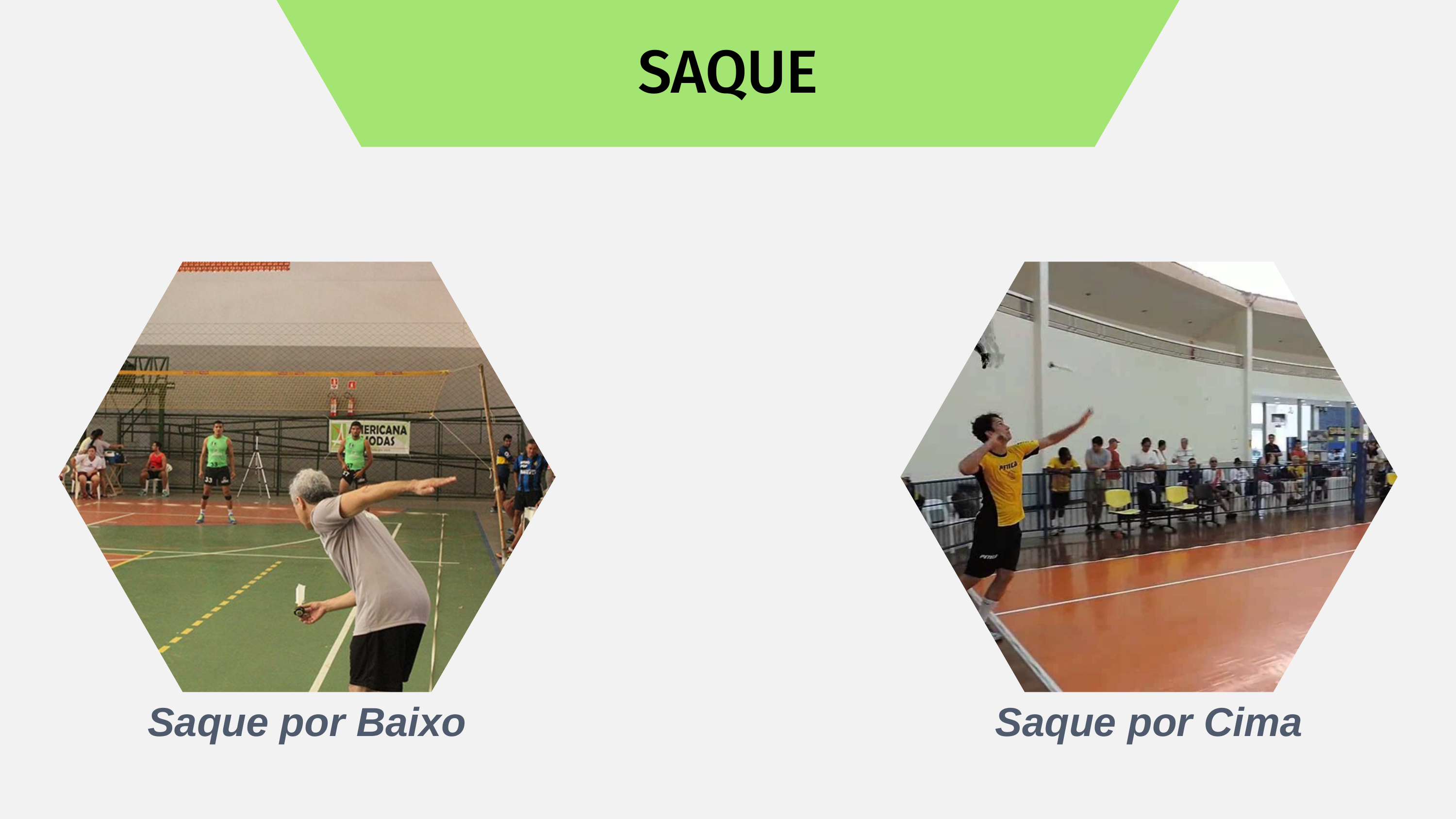

SAQUE

Saque por Cima

Saque por Baixo